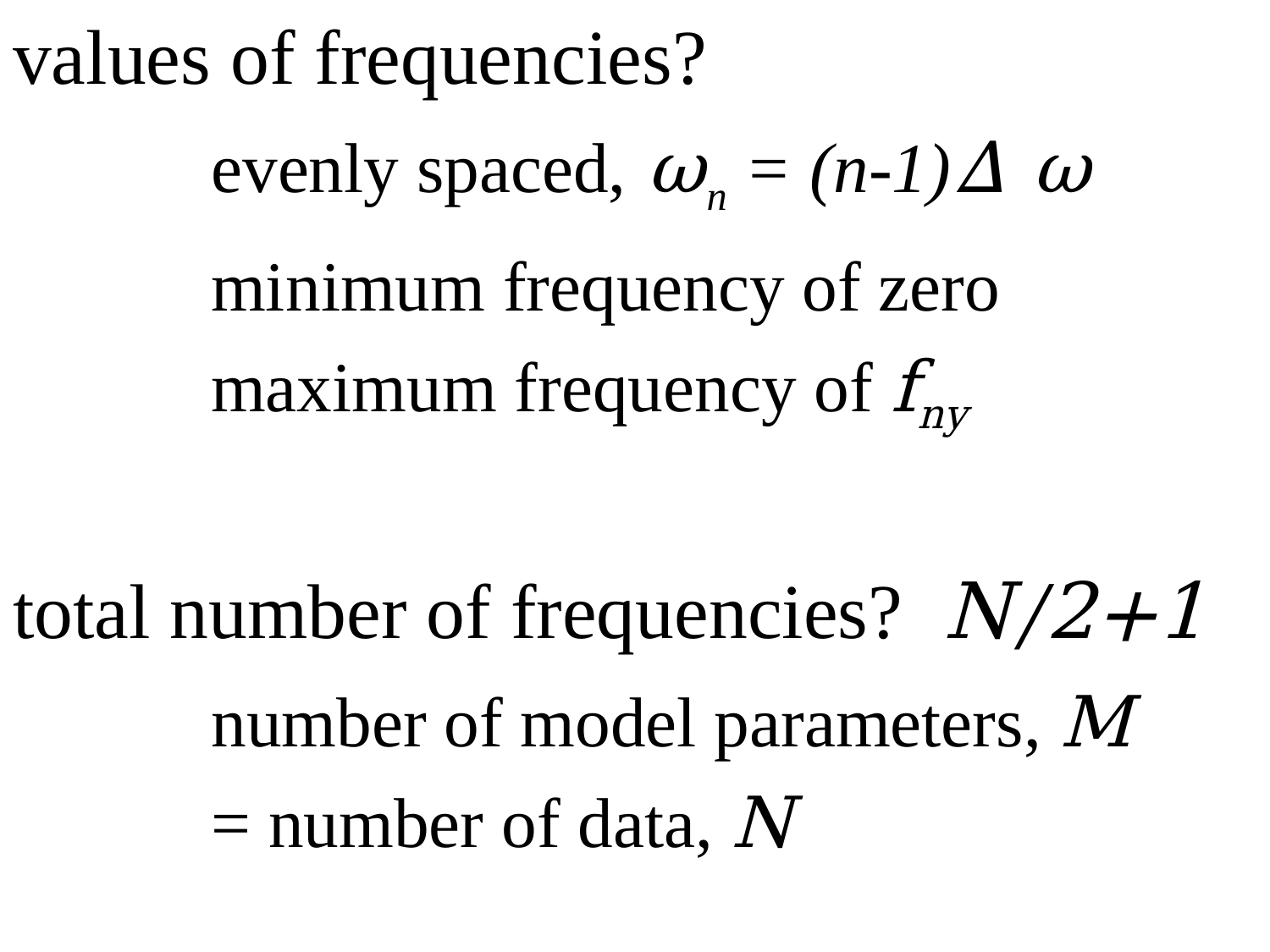

values of frequencies?
		evenly spaced, ωn = (n-1)Δ ω
		minimum frequency of zero
		maximum frequency of fny

total number of frequencies?  N/2+1
		number of model parameters, M
		= number of data, N